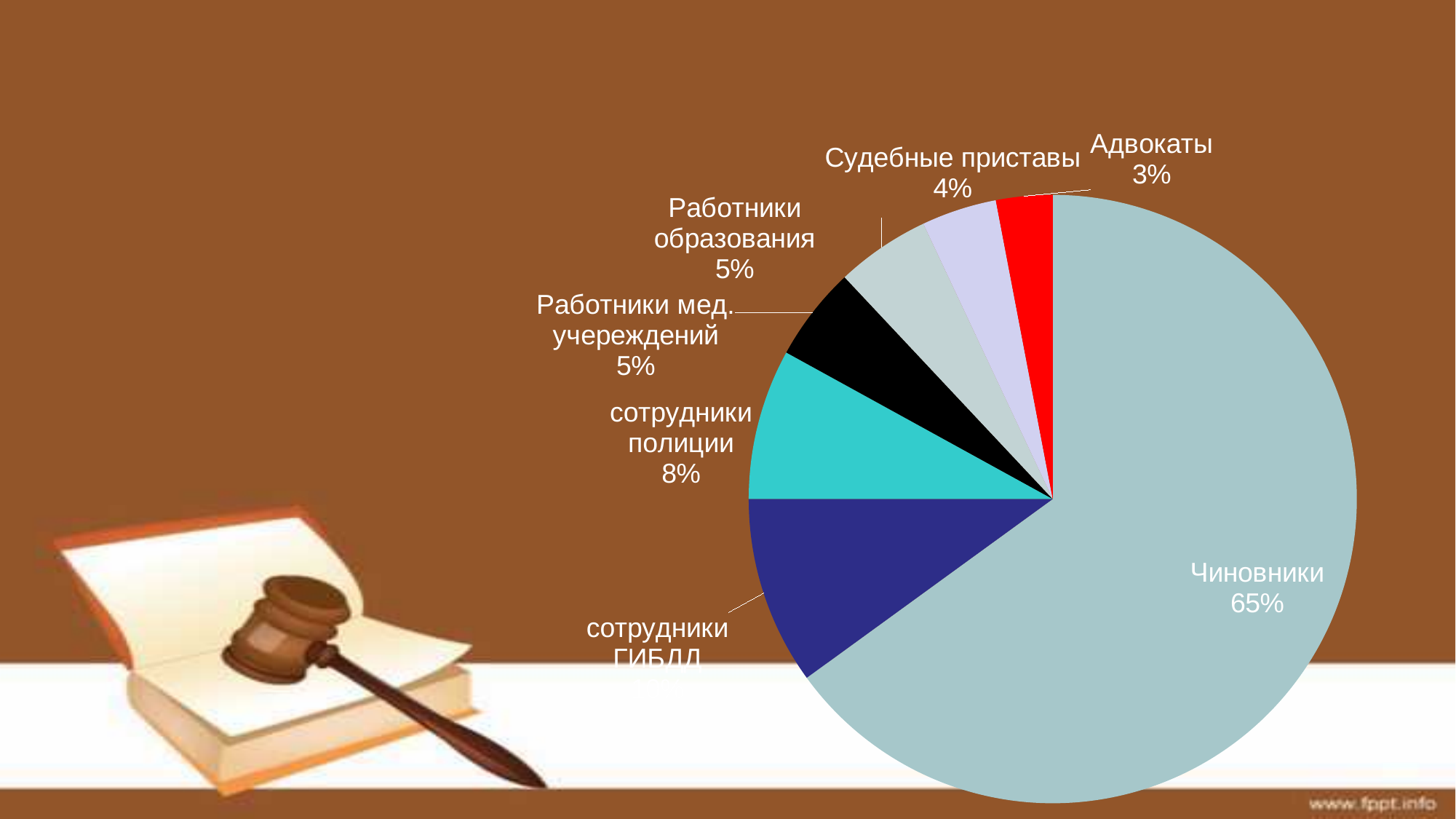

### Chart:

| Category |      |
|---|---|
| Чиновники | 65.0 |
| сотрудники ГИБДД | 10.0 |
| сотрудники полиции | 8.0 |
| Работники мед. учереждений | 5.0 |
| Работники образования | 5.0 |
| Судебные приставы | 4.0 |
| Адвокаты | 3.0 |